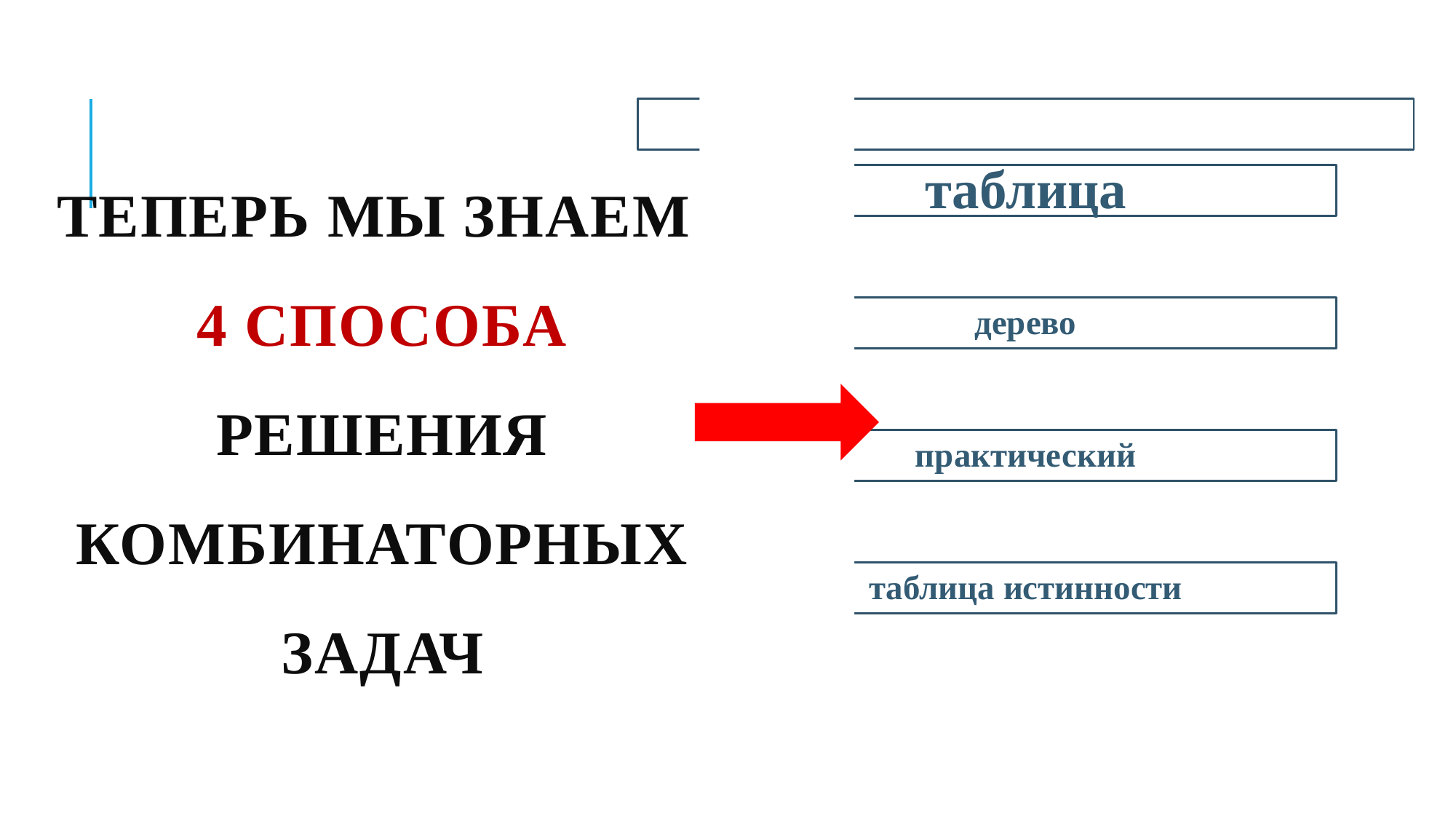

таблица
дерево
практический
таблица истинности
# Теперь мы знаем 4 способа решения комбинаторных задач